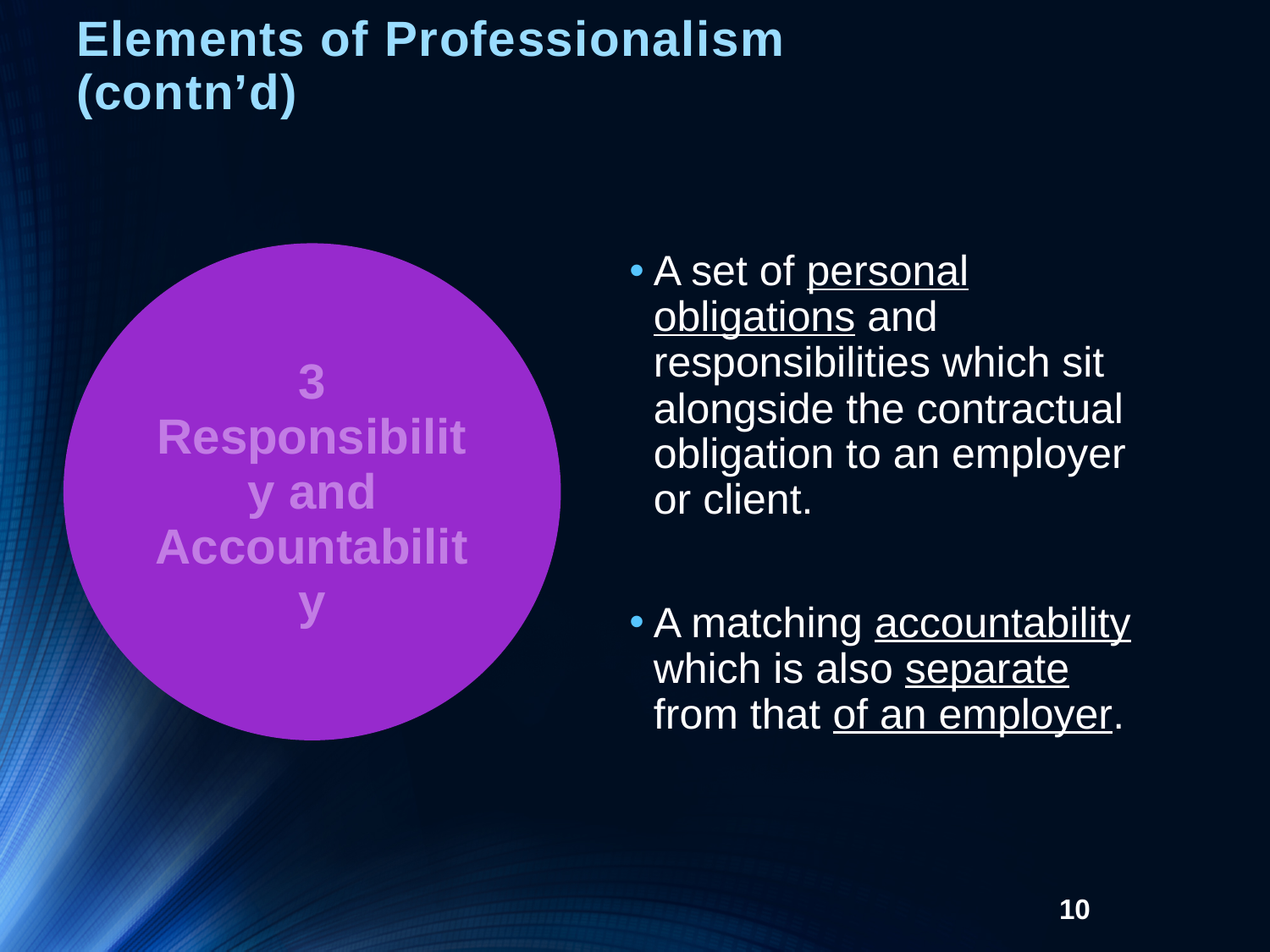

Elements of Professionalism (contn’d)
3
Responsibility and Accountability
A set of personal obligations and responsibilities which sit alongside the contractual obligation to an employer or client.

A matching accountability which is also separate from that of an employer.

10